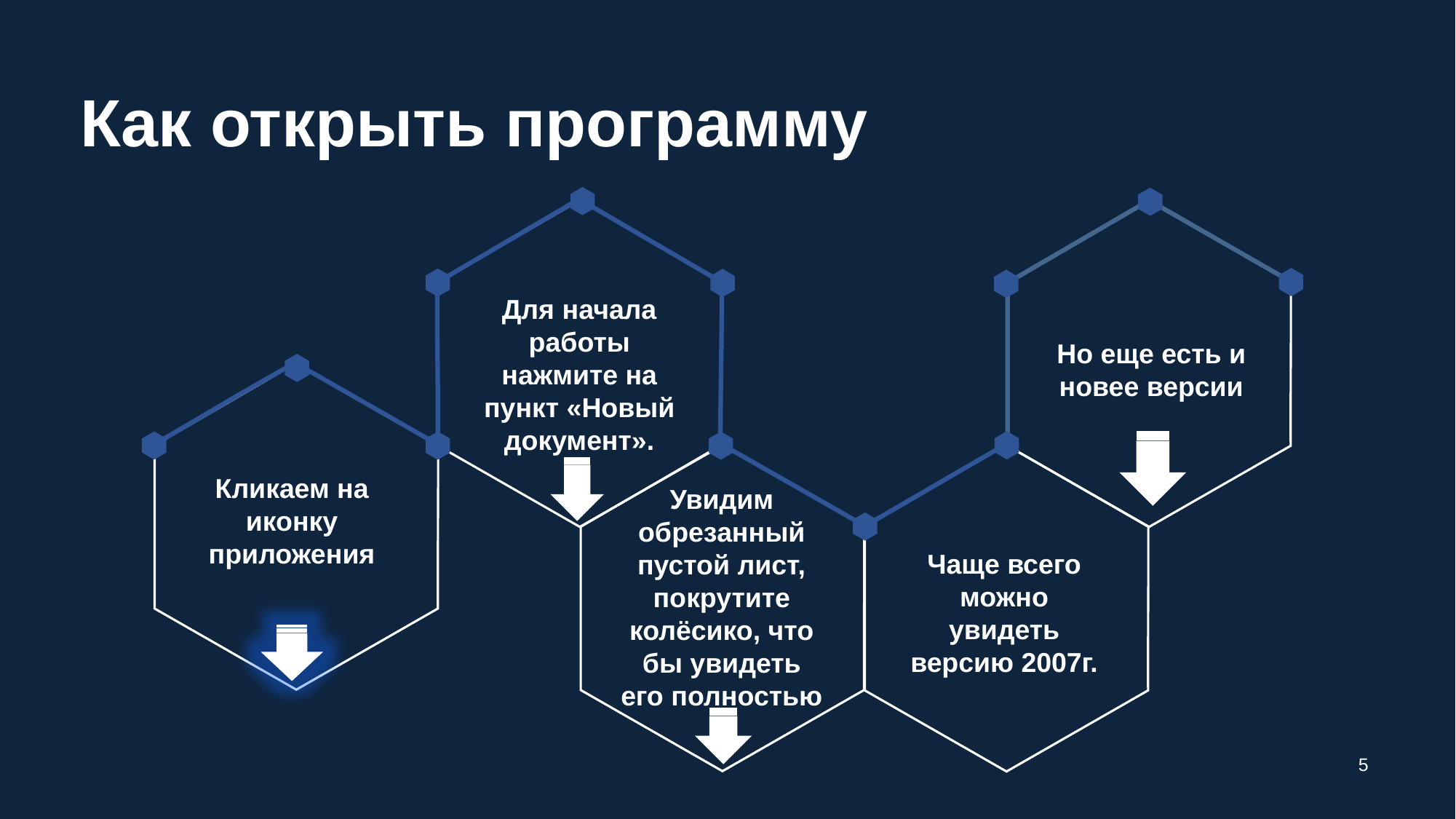

# Как открыть программу
Но еще есть и новее версии
Для начала работы нажмите на пункт «Новый документ».
Кликаем на иконку приложения

Чаще всего можно увидеть версию 2007г.

Увидим обрезанный пустой лист, покрутите колёсико, что бы увидеть его полностью

5